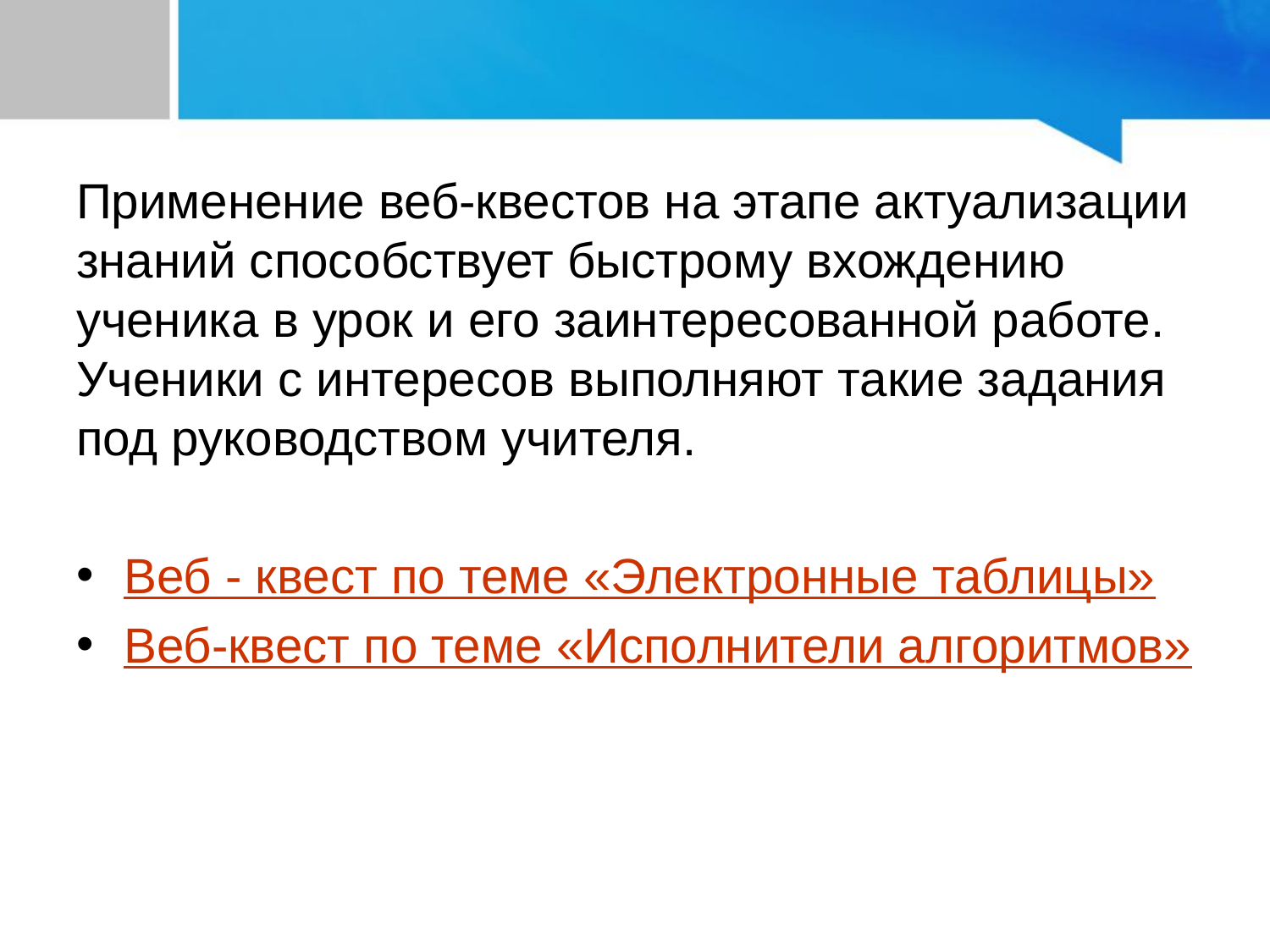

#
Применение веб-квестов на этапе актуализации знаний способствует быстрому вхождению ученика в урок и его заинтересованной работе. Ученики с интересов выполняют такие задания под руководством учителя.

Веб - квест по теме «Электронные таблицы»
Веб-квест по теме «Исполнители алгоритмов»